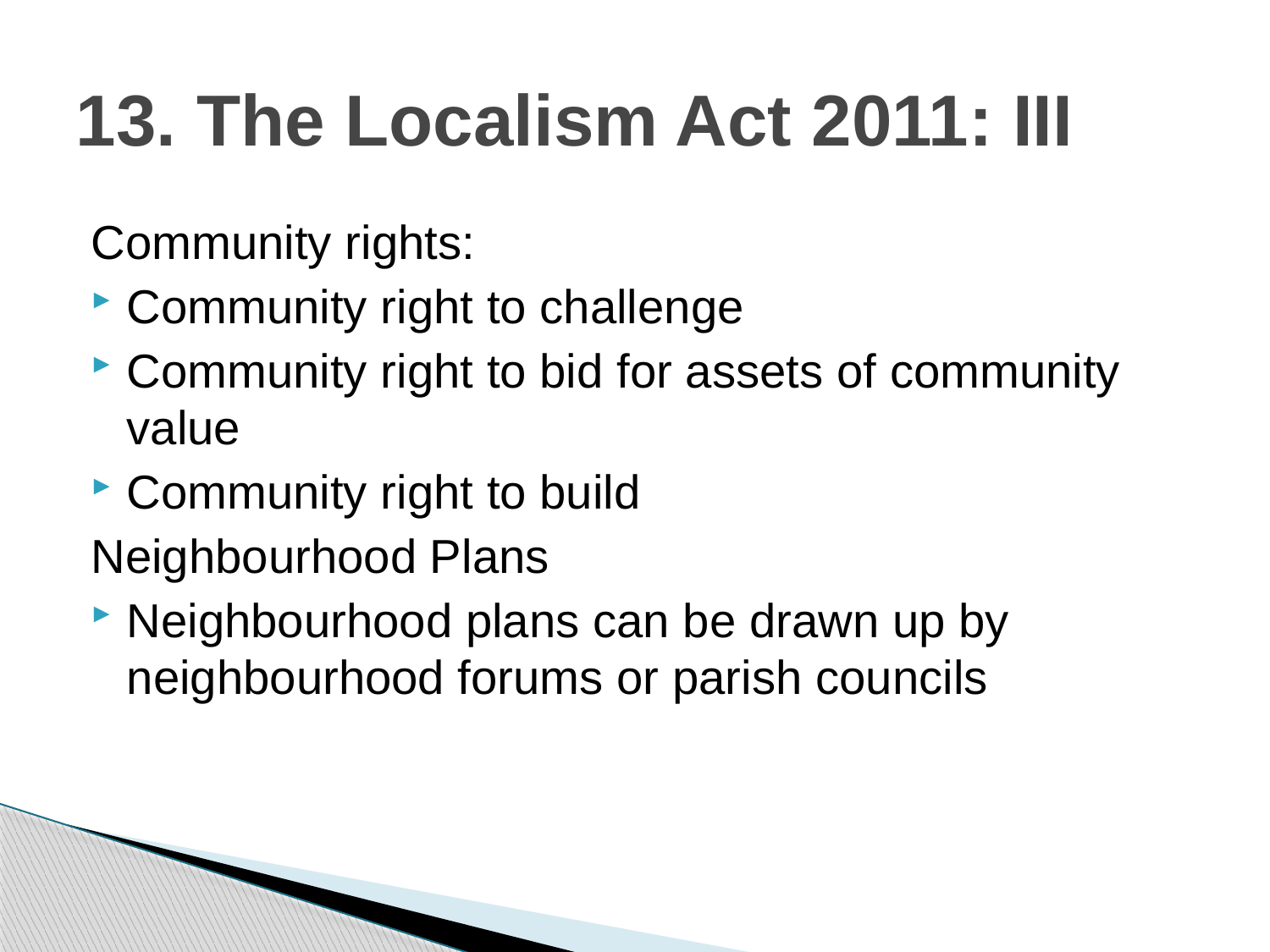

# 13. The Localism Act 2011: III
Community rights:
Community right to challenge
Community right to bid for assets of community value
Community right to build
Neighbourhood Plans
Neighbourhood plans can be drawn up by neighbourhood forums or parish councils